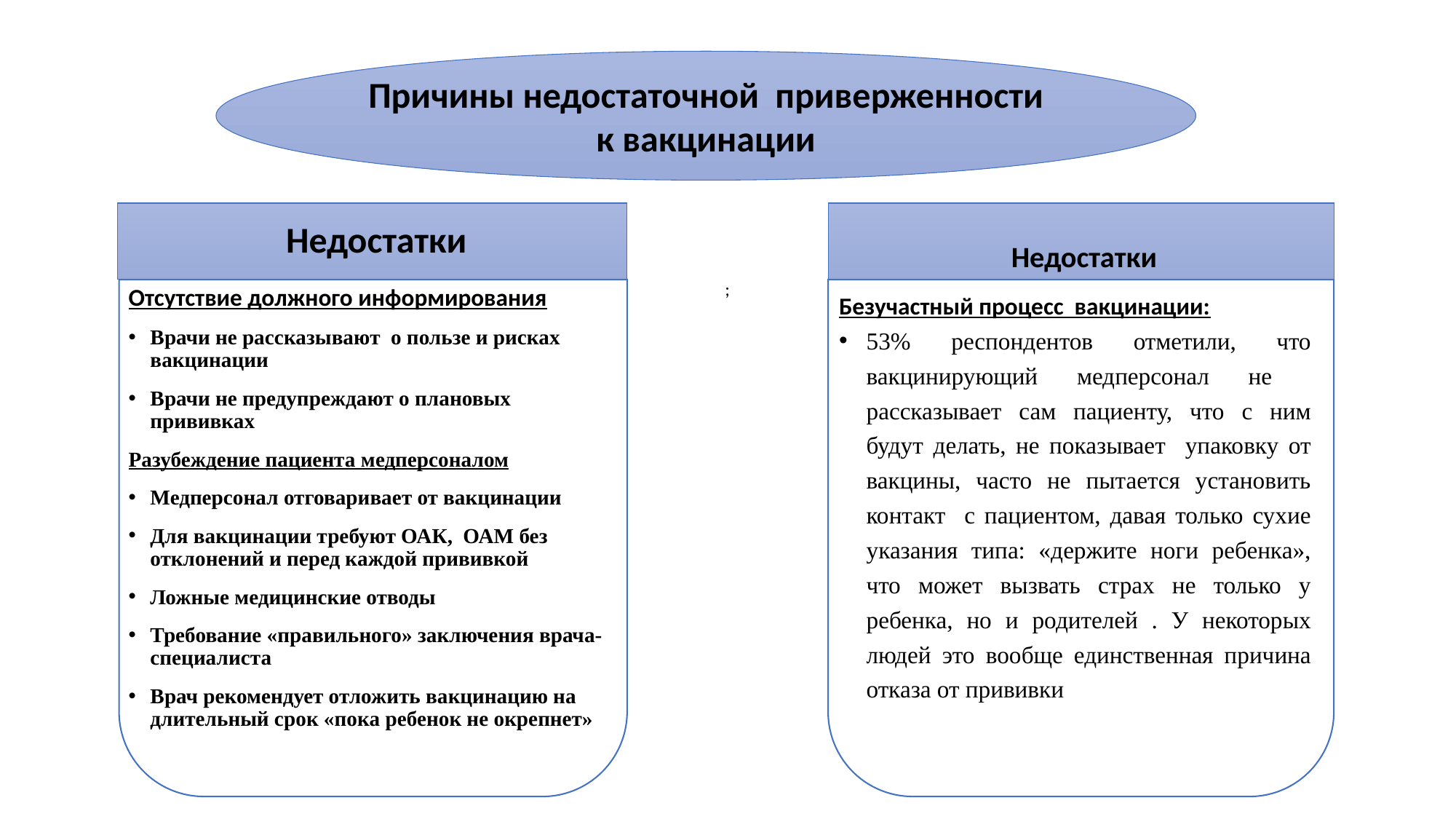

Причины недостаточной  приверженности к вакцинации
 Недостатки

 Недостатки

;

Отсутствие должного информирования
Врачи не рассказывают  о пользе и рисках вакцинации
Врачи не предупреждают о плановых прививках
Разубеждение пациента медперсоналом
Медперсонал отговаривает от вакцинации
Для вакцинации требуют ОАК,  ОАМ без отклонений и перед каждой прививкой
Ложные медицинские отводы
Требование «правильного» заключения врача-специалиста
Врач рекомендует отложить вакцинацию на длительный срок «пока ребенок не окрепнет»

Безучастный процесс  вакцинации:
53% респондентов отметили, что вакцинирующий медперсонал не  рассказывает сам пациенту, что с ним будут делать, не показывает  упаковку от вакцины, часто не пытается установить контакт  с пациентом, давая только сухие указания типа: «держите ноги ребенка», что может вызвать страх не только у ребенка, но и родителей . У некоторых людей это вообще единственная причина отказа от прививки